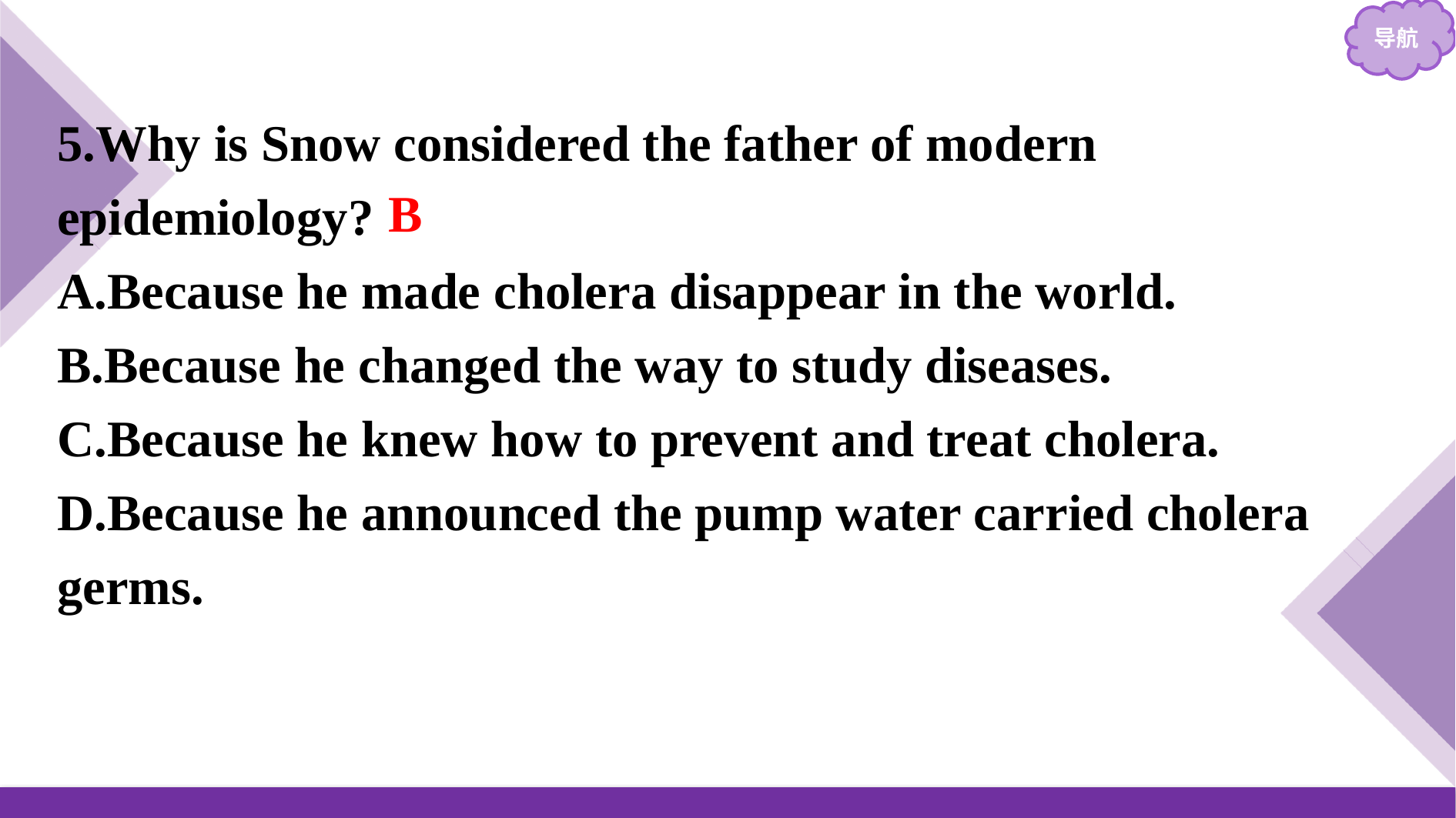

5.Why is Snow considered the father of modern epidemiology?
A.Because he made cholera disappear in the world.
B.Because he changed the way to study diseases.
C.Because he knew how to prevent and treat cholera.
D.Because he announced the pump water carried cholera germs.
B